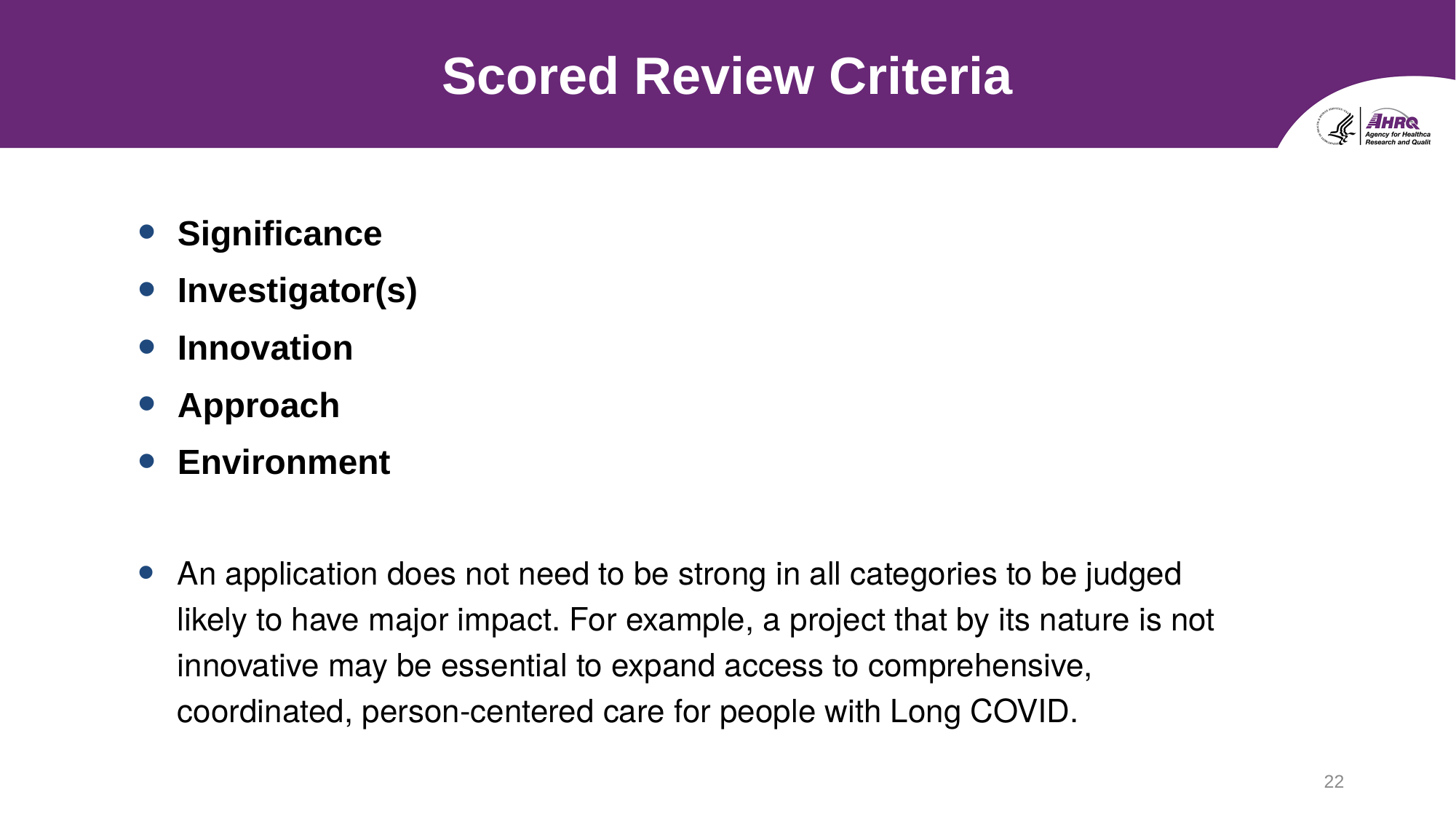

# Scored Review Criteria
Significance
Investigator(s)
Innovation
Approach
Environment

An application does not need to be strong in all categories to be judged likely to have major impact. For example, a project that by its nature is not innovative may be essential to expand access to comprehensive, coordinated, person-centered care for people with Long COVID.
22